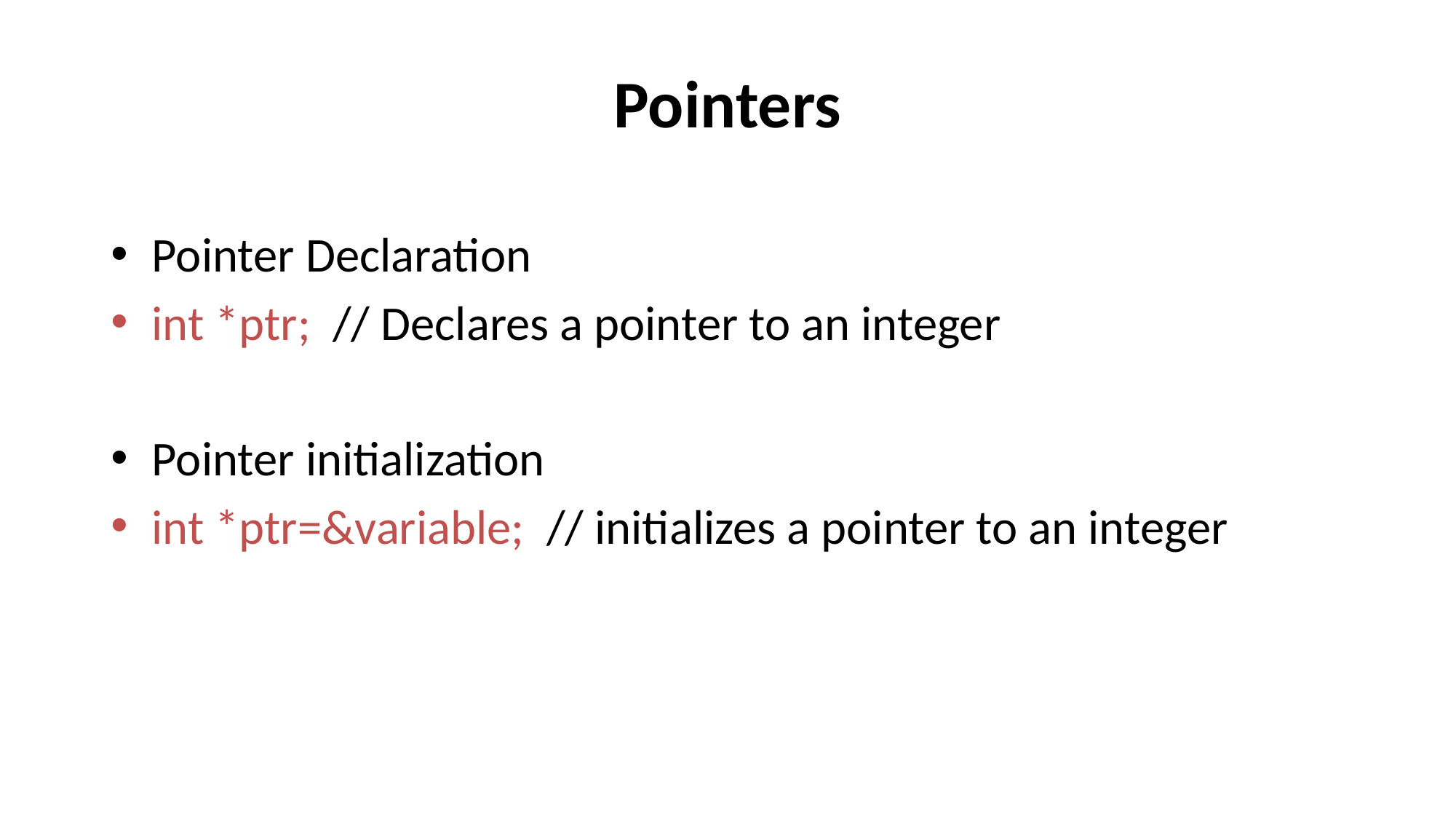

# Pointers
Pointer Declaration
int *ptr;  // Declares a pointer to an integer

Pointer initialization
int *ptr=&variable;  // initializes a pointer to an integer